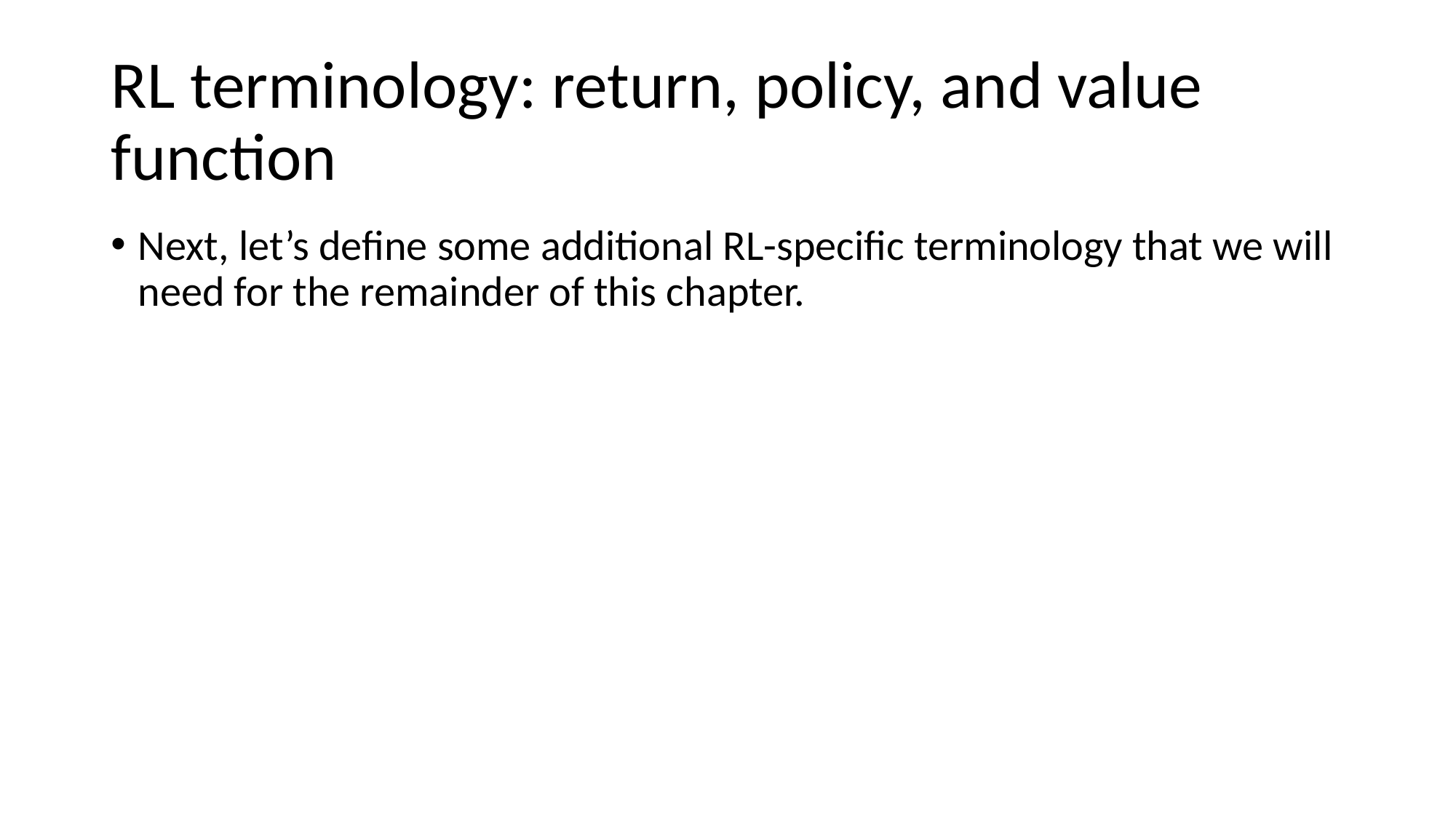

# RL terminology: return, policy, and value function
Next, let’s define some additional RL-specific terminology that we will need for the remainder of this chapter.